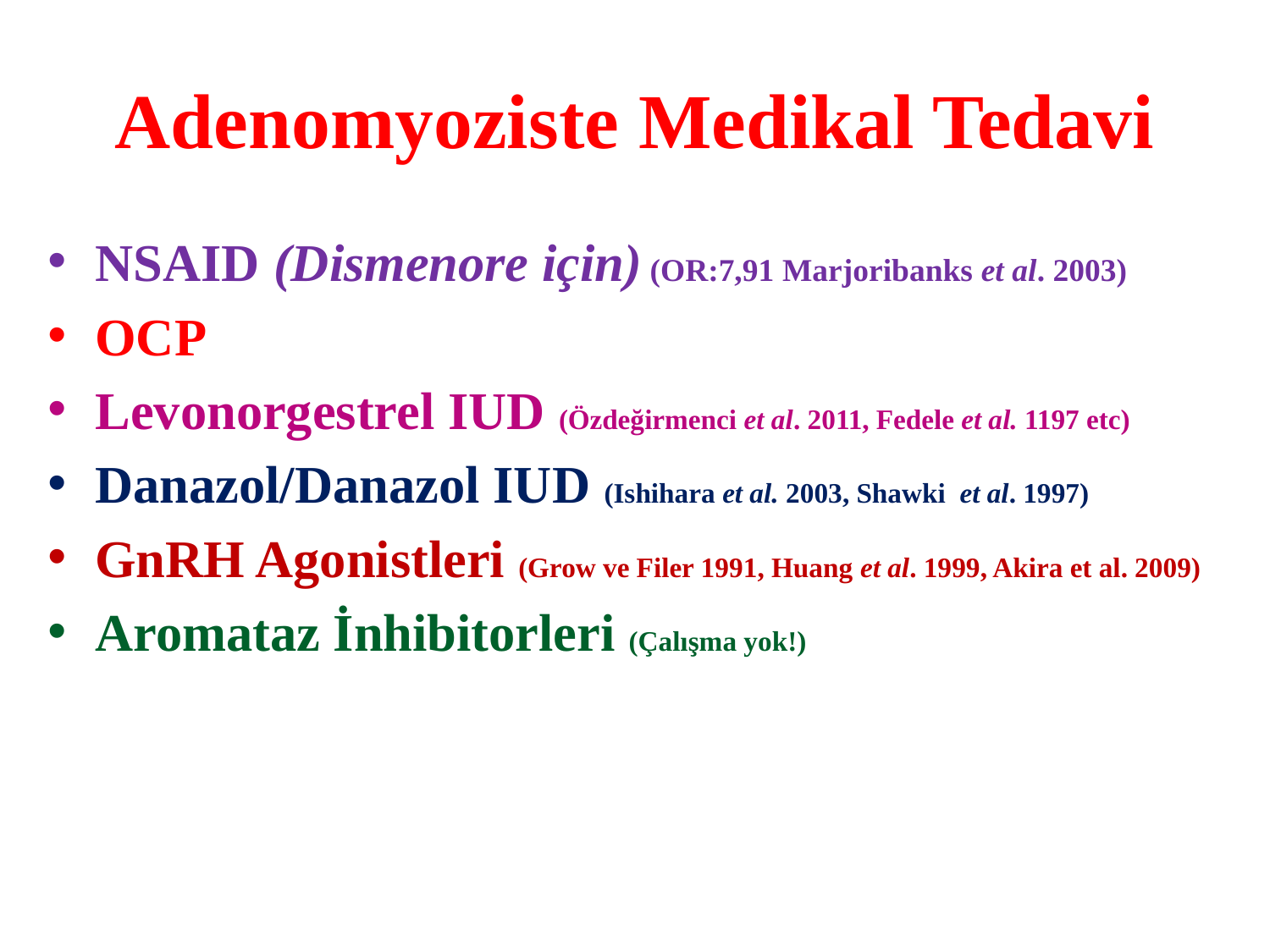

# Adenomyoziste Medikal Tedavi
NSAID (Dismenore için) (OR:7,91 Marjoribanks et al. 2003)
OCP
Levonorgestrel IUD (Özdeğirmenci et al. 2011, Fedele et al. 1197 etc)
Danazol/Danazol IUD (Ishihara et al. 2003, Shawki  et al. 1997)
GnRH Agonistleri (Grow ve Filer 1991, Huang et al. 1999, Akira et al. 2009)
Aromataz İnhibitorleri (Çalışma yok!)